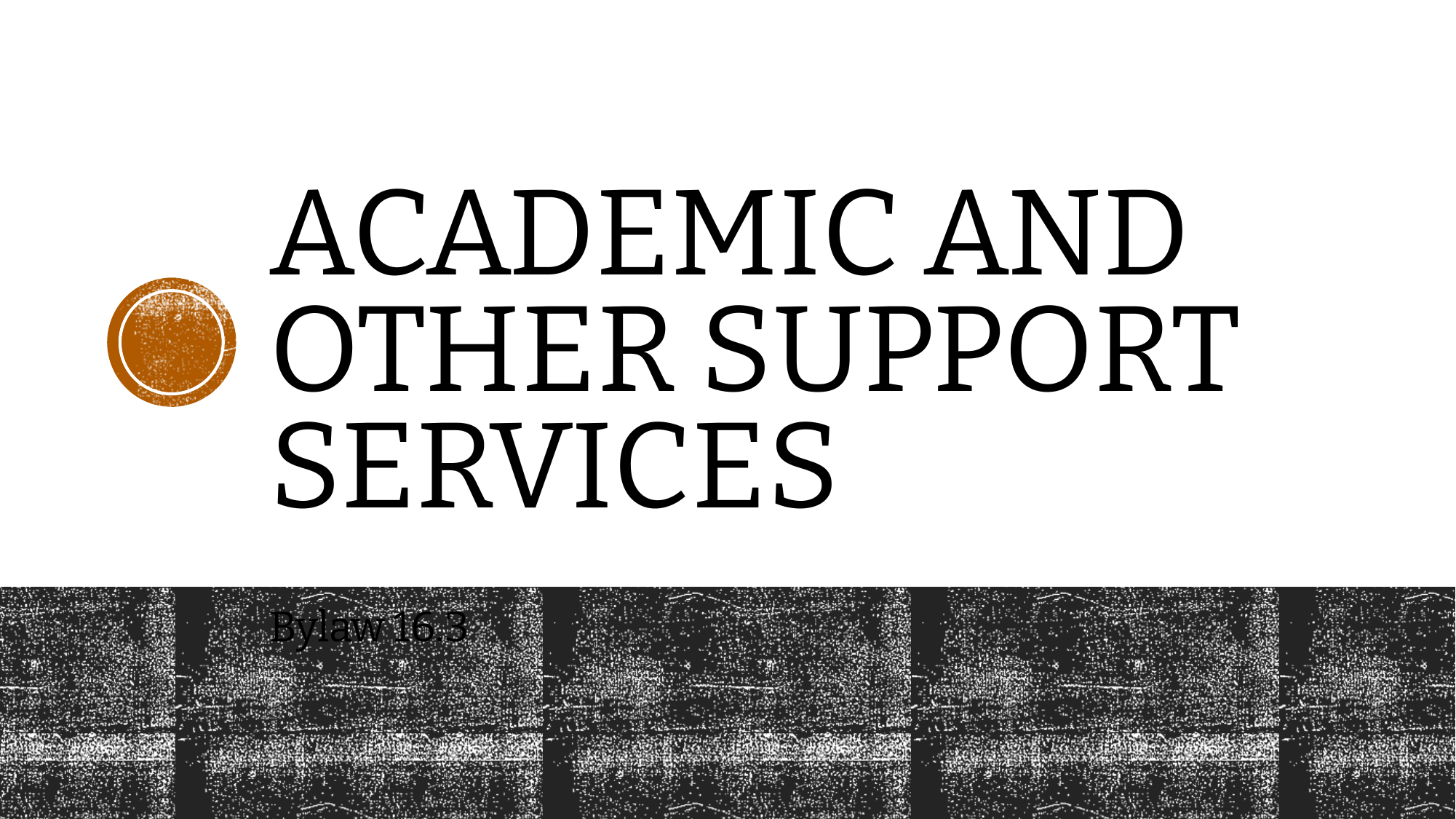

# Academic and Other Support Services
Bylaw 16.3